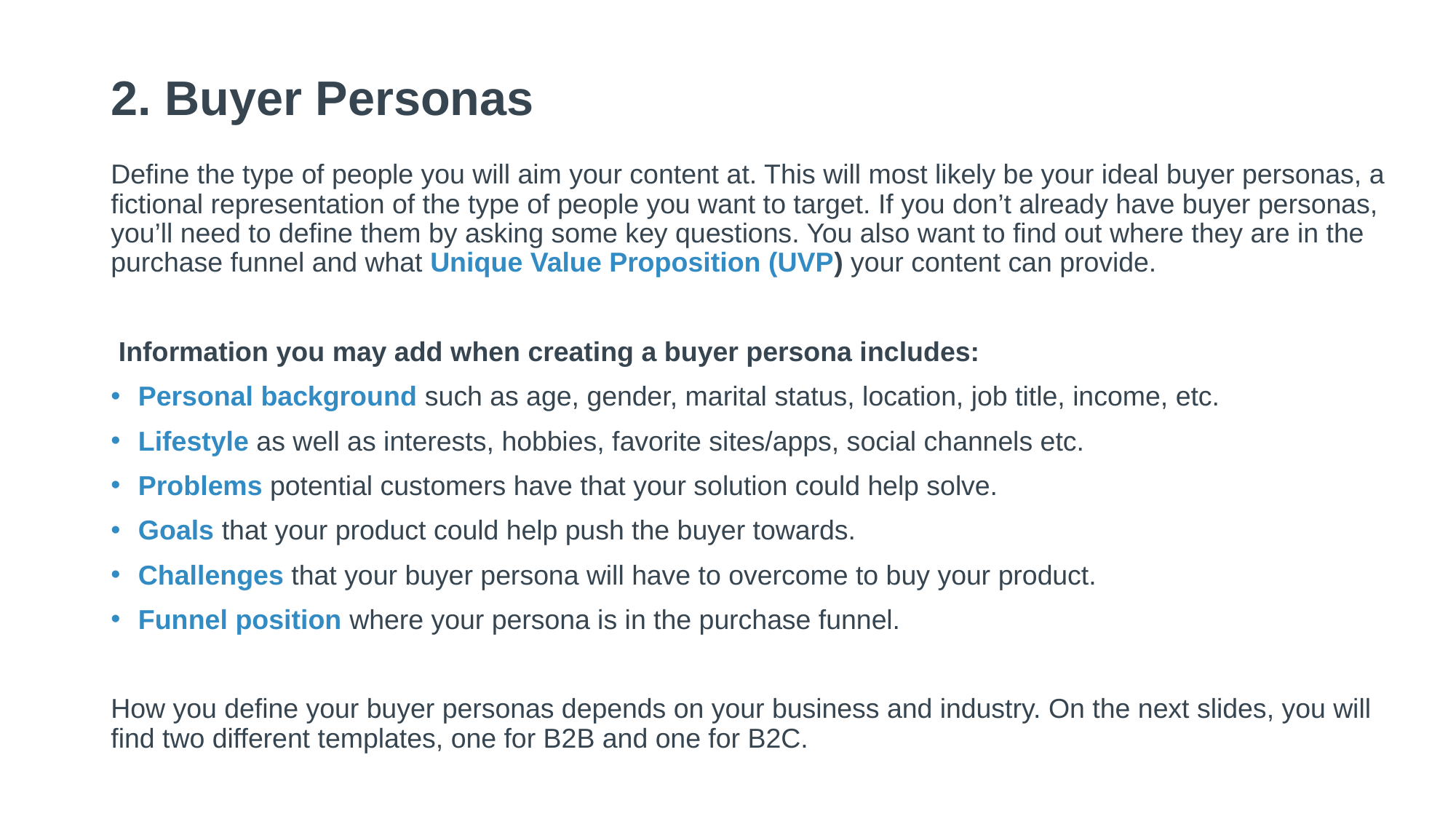

# 2. Buyer Personas
Define the type of people you will aim your content at. This will most likely be your ideal buyer personas, a fictional representation of the type of people you want to target. If you don’t already have buyer personas, you’ll need to define them by asking some key questions. You also want to find out where they are in the purchase funnel and what Unique Value Proposition (UVP) your content can provide.

 Information you may add when creating a buyer persona includes:
Personal background such as age, gender, marital status, location, job title, income, etc.
Lifestyle as well as interests, hobbies, favorite sites/apps, social channels etc.
Problems potential customers have that your solution could help solve.
Goals that your product could help push the buyer towards.
Challenges that your buyer persona will have to overcome to buy your product.
Funnel position where your persona is in the purchase funnel.

How you define your buyer personas depends on your business and industry. On the next slides, you will find two different templates, one for B2B and one for B2C.